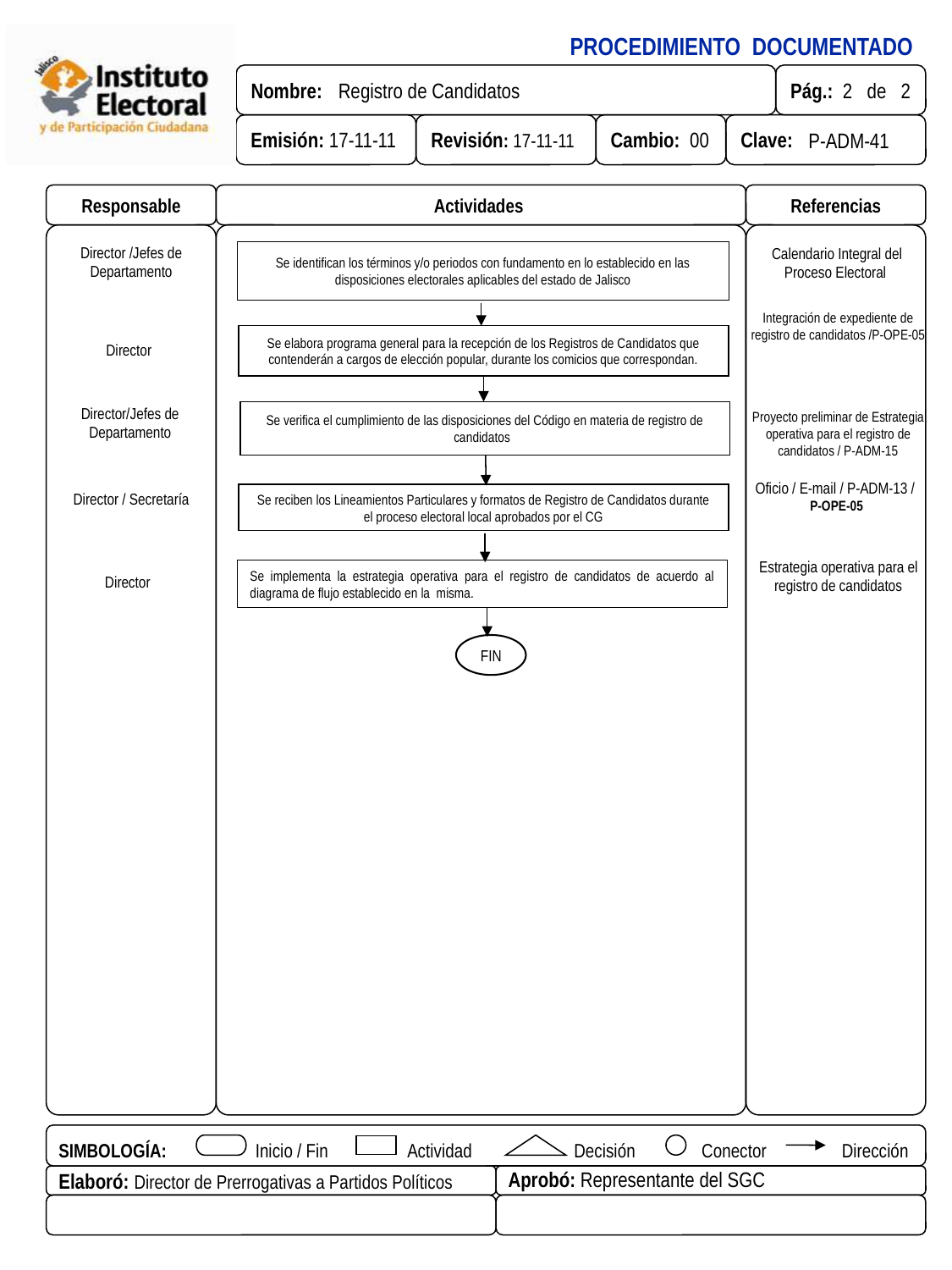

Responsable
Actividades
Referencias

Director /Jefes de Departamento
Se identifican los términos y/o periodos con fundamento en lo establecido en las disposiciones electorales aplicables del estado de Jalisco
Calendario Integral del Proceso Electoral
Integración de expediente de registro de candidatos /P-OPE-05
Se elabora programa general para la recepción de los Registros de Candidatos que contenderán a cargos de elección popular, durante los comicios que correspondan.
Director

Director/Jefes de Departamento
Se verifica el cumplimiento de las disposiciones del Código en materia de registro de candidatos
Proyecto preliminar de Estrategia operativa para el registro de candidatos / P-ADM-15
Oficio / E-mail / P-ADM-13 /  P-OPE-05
Se reciben los Lineamientos Particulares y formatos de Registro de Candidatos durante el proceso electoral local aprobados por el CG
Director / Secretaría
Estrategia operativa para el registro de candidatos
Se implementa la estrategia operativa para el registro de candidatos de acuerdo al diagrama de flujo establecido en la  misma.
Director
FIN